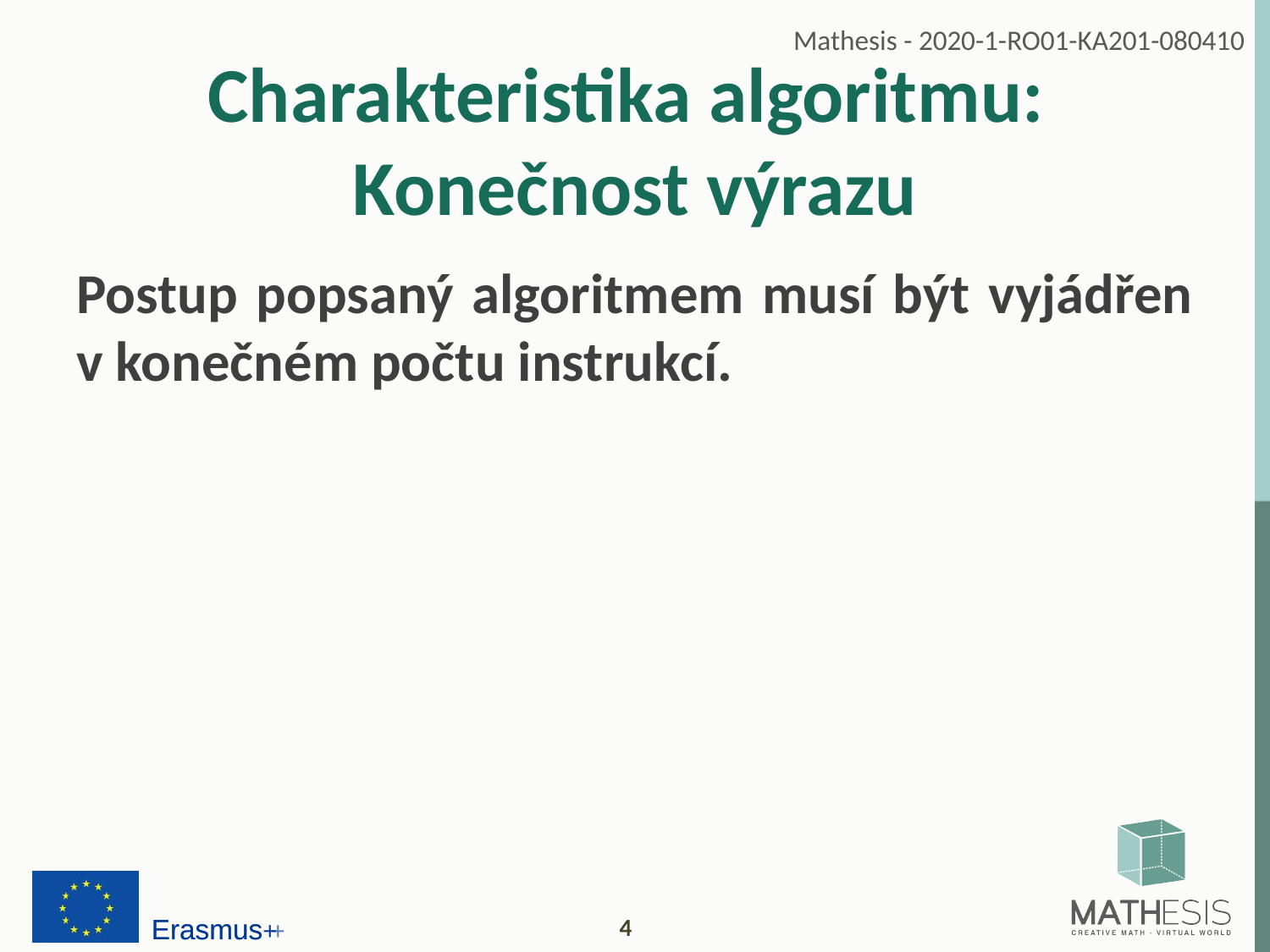

# Charakteristika algoritmu: Konečnost výrazu
Postup popsaný algoritmem musí být vyjádřen v konečném počtu instrukcí.